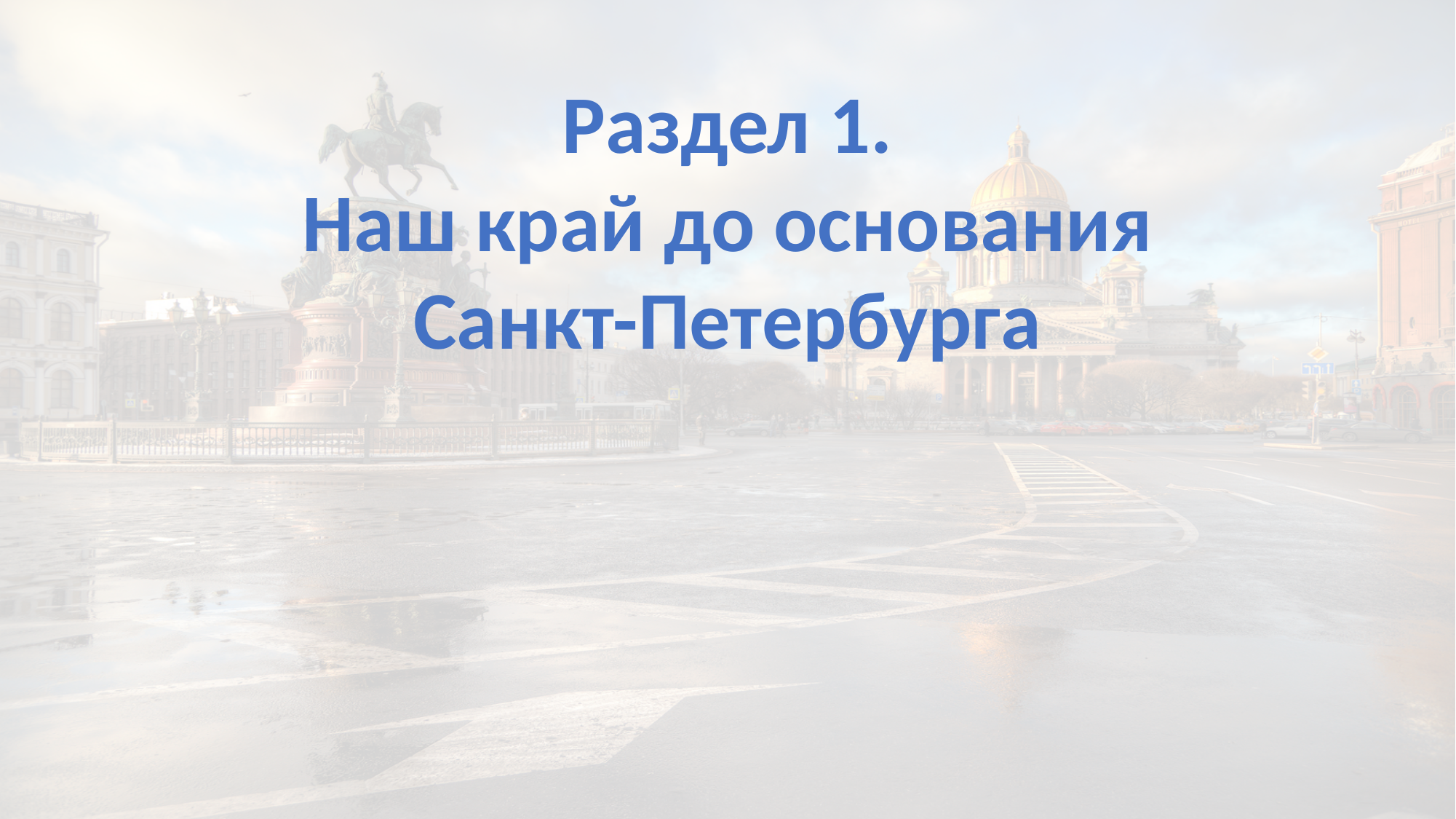

Раздел 1.
Наш край до основания
Санкт-Петербурга